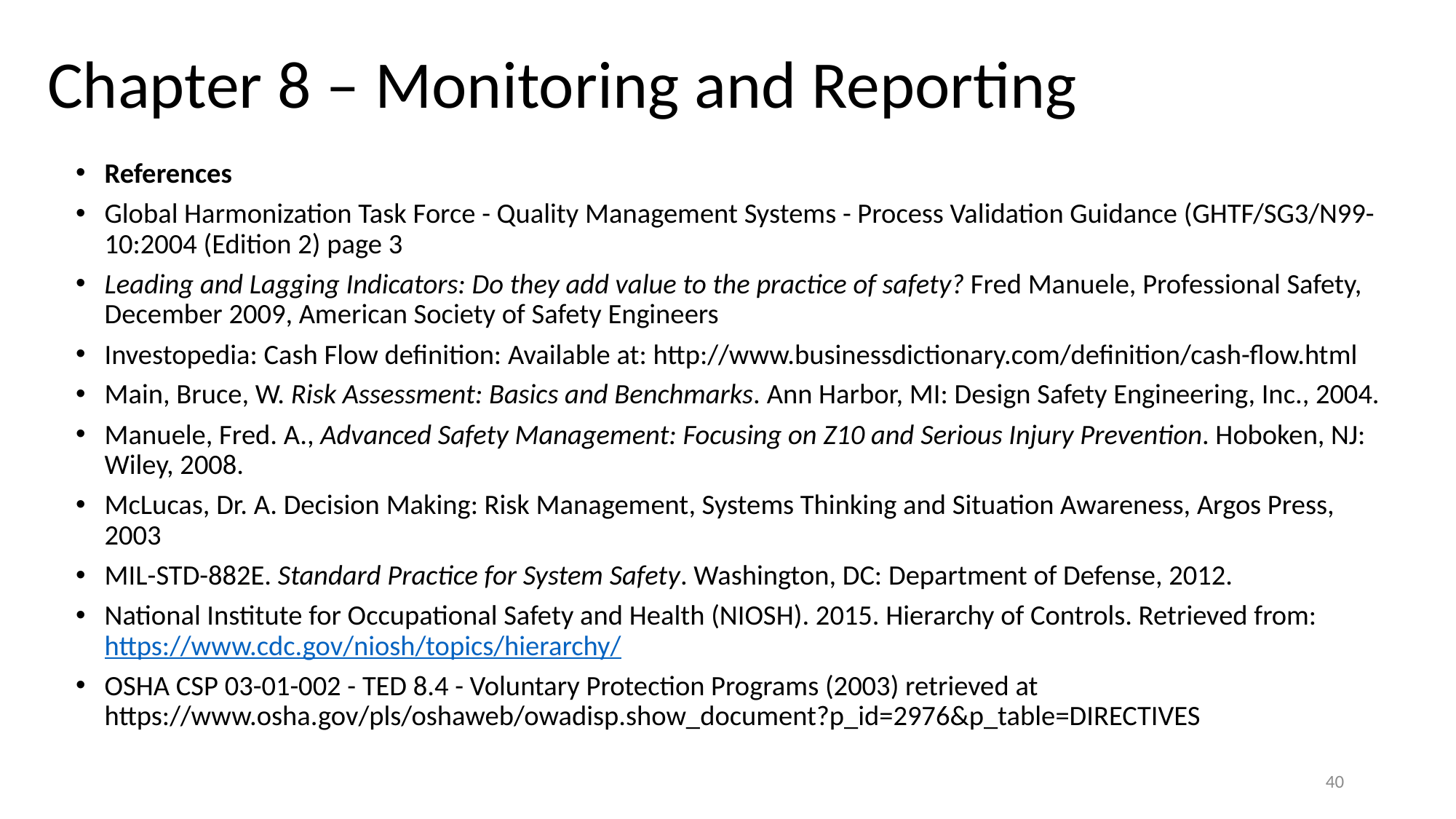

# Chapter 8 – Monitoring and Reporting
References
Global Harmonization Task Force - Quality Management Systems - Process Validation Guidance (GHTF/SG3/N99-10:2004 (Edition 2) page 3
Leading and Lagging Indicators: Do they add value to the practice of safety? Fred Manuele, Professional Safety, December 2009, American Society of Safety Engineers
Investopedia: Cash Flow definition: Available at: http://www.businessdictionary.com/definition/cash-flow.html
Main, Bruce, W. Risk Assessment: Basics and Benchmarks. Ann Harbor, MI: Design Safety Engineering, Inc., 2004.
Manuele, Fred. A., Advanced Safety Management: Focusing on Z10 and Serious Injury Prevention. Hoboken, NJ: Wiley, 2008.
McLucas, Dr. A. Decision Making: Risk Management, Systems Thinking and Situation Awareness, Argos Press, 2003
MIL-STD-882E. Standard Practice for System Safety. Washington, DC: Department of Defense, 2012.
National Institute for Occupational Safety and Health (NIOSH). 2015. Hierarchy of Controls. Retrieved from: https://www.cdc.gov/niosh/topics/hierarchy/
OSHA CSP 03-01-002 - TED 8.4 - Voluntary Protection Programs (2003) retrieved at https://www.osha.gov/pls/oshaweb/owadisp.show_document?p_id=2976&p_table=DIRECTIVES
40